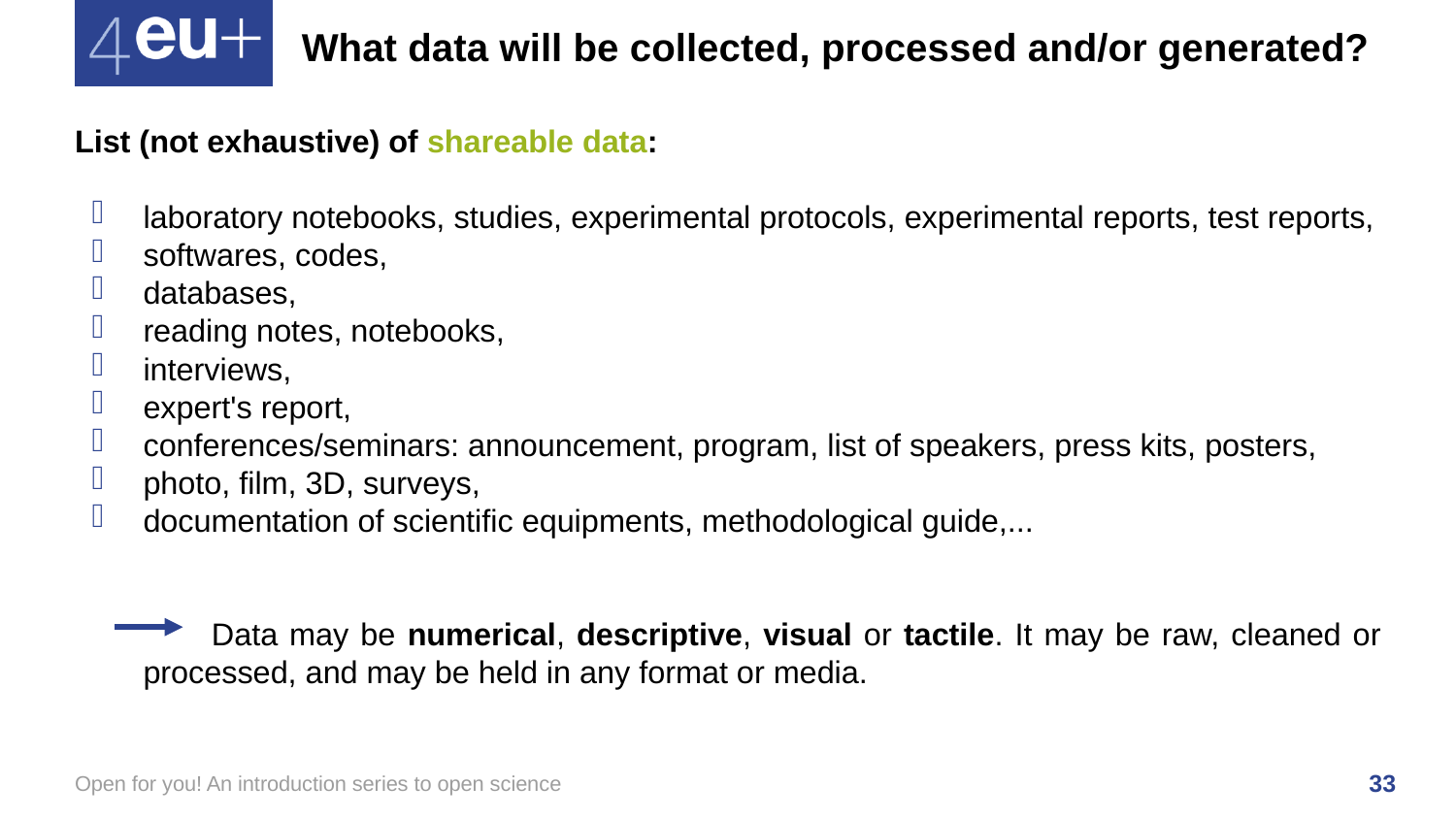

# What data will be collected, processed and/or generated?
List (not exhaustive) of shareable data:

laboratory notebooks, studies, experimental protocols, experimental reports, test reports,
softwares, codes,
databases,
reading notes, notebooks,
interviews,
expert's report,
conferences/seminars: announcement, program, list of speakers, press kits, posters,
photo, film, 3D, surveys,
documentation of scientific equipments, methodological guide,...

Data may be numerical, descriptive, visual or tactile. It may be raw, cleaned or processed, and may be held in any format or media.
Open for you! An introduction series to open science
33